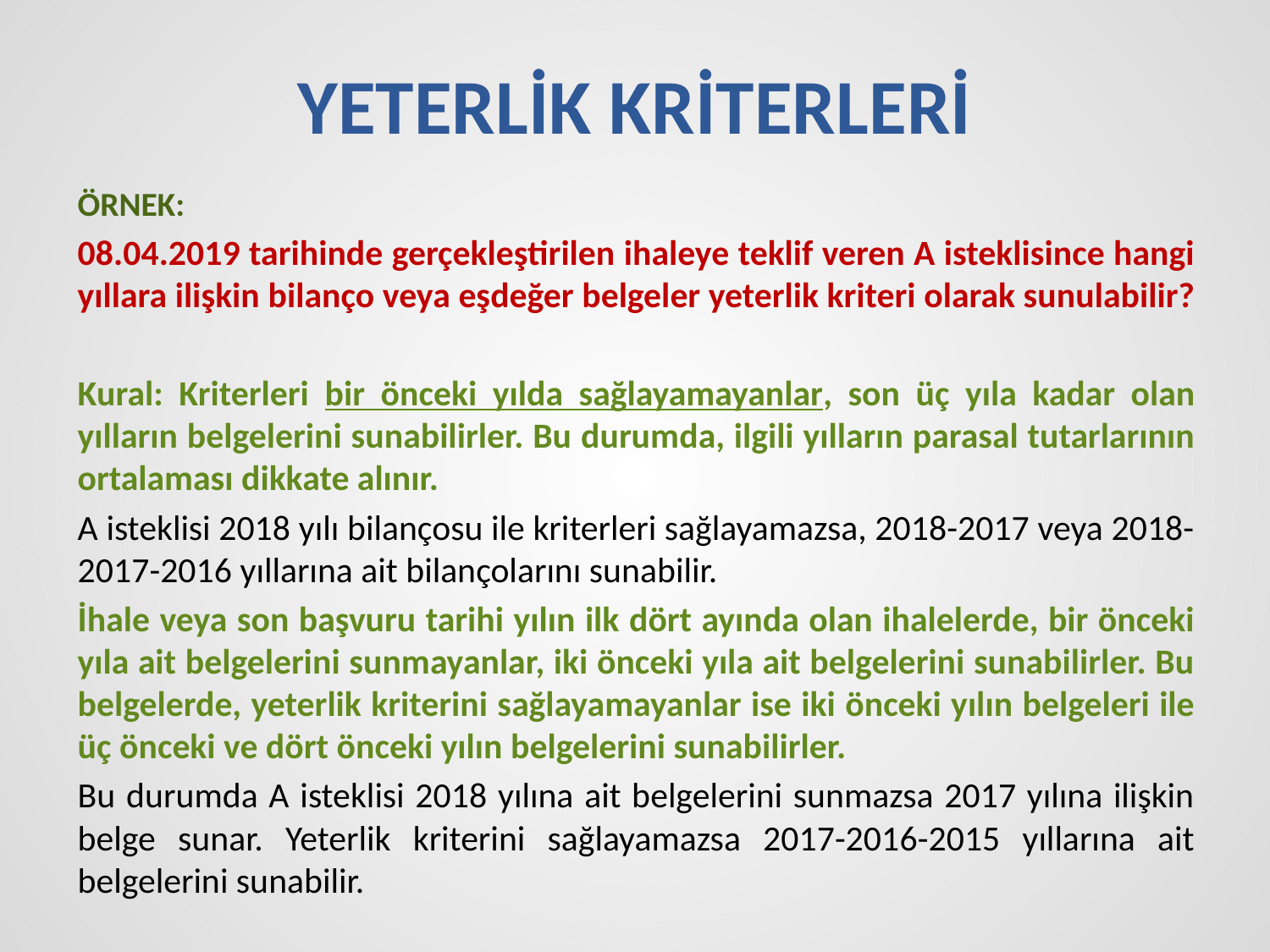

# YETERLİK KRİTERLERİ
ÖRNEK:
08.04.2019 tarihinde gerçekleştirilen ihaleye teklif veren A isteklisince hangi yıllara ilişkin bilanço veya eşdeğer belgeler yeterlik kriteri olarak sunulabilir?

Kural: Kriterleri bir önceki yılda sağlayamayanlar, son üç yıla kadar olan yılların belgelerini sunabilirler. Bu durumda, ilgili yılların parasal tutarlarının ortalaması dikkate alınır.
A isteklisi 2018 yılı bilançosu ile kriterleri sağlayamazsa, 2018-2017 veya 2018-2017-2016 yıllarına ait bilançolarını sunabilir.
İhale veya son başvuru tarihi yılın ilk dört ayında olan ihalelerde, bir önceki yıla ait belgelerini sunmayanlar, iki önceki yıla ait belgelerini sunabilirler. Bu belgelerde, yeterlik kriterini sağlayamayanlar ise iki önceki yılın belgeleri ile üç önceki ve dört önceki yılın belgelerini sunabilirler.
Bu durumda A isteklisi 2018 yılına ait belgelerini sunmazsa 2017 yılına ilişkin belge sunar. Yeterlik kriterini sağlayamazsa 2017-2016-2015 yıllarına ait belgelerini sunabilir.